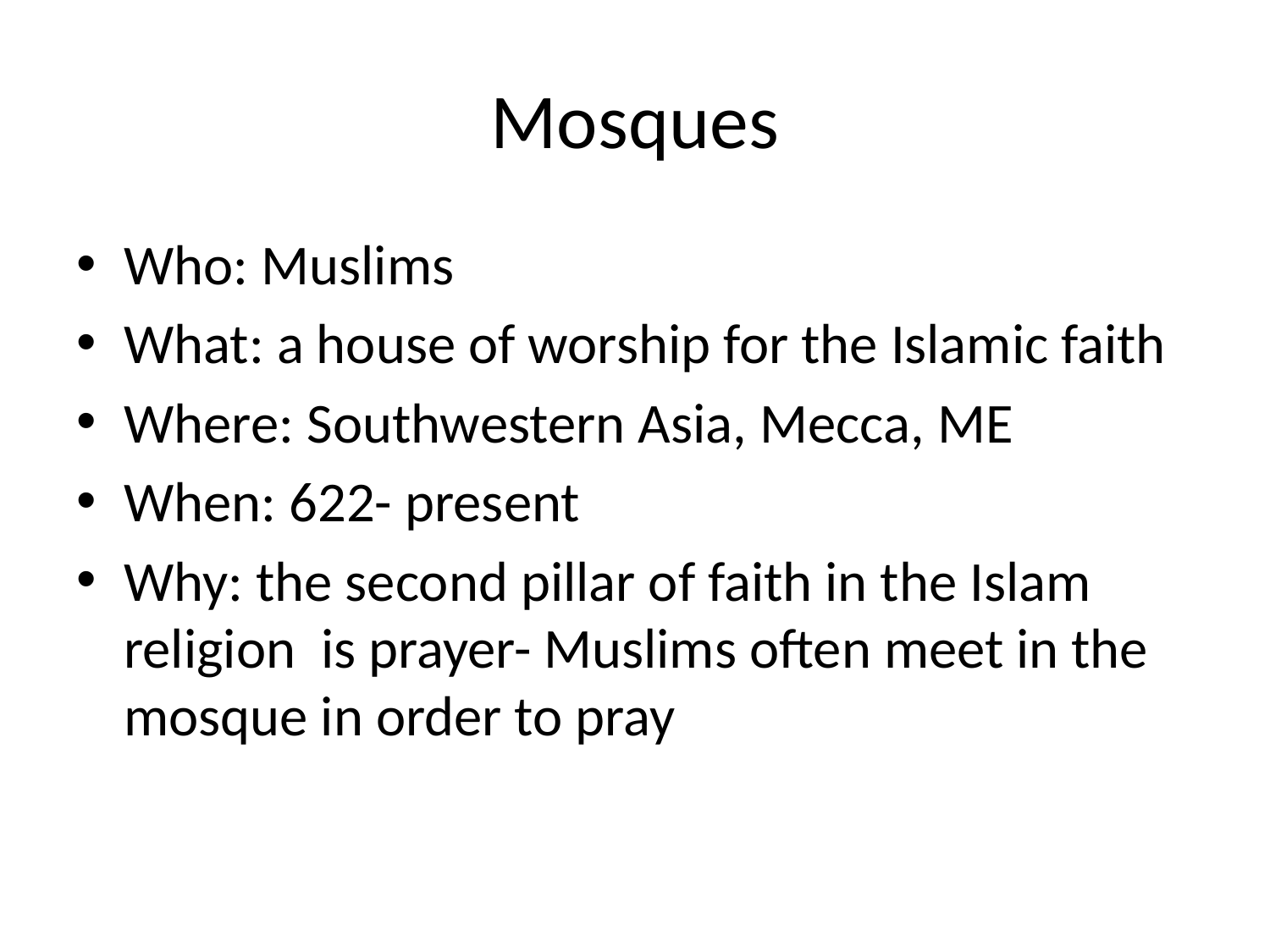

# Mosques
Who: Muslims
What: a house of worship for the Islamic faith
Where: Southwestern Asia, Mecca, ME
When: 622- present
Why: the second pillar of faith in the Islam religion  is prayer- Muslims often meet in the mosque in order to pray